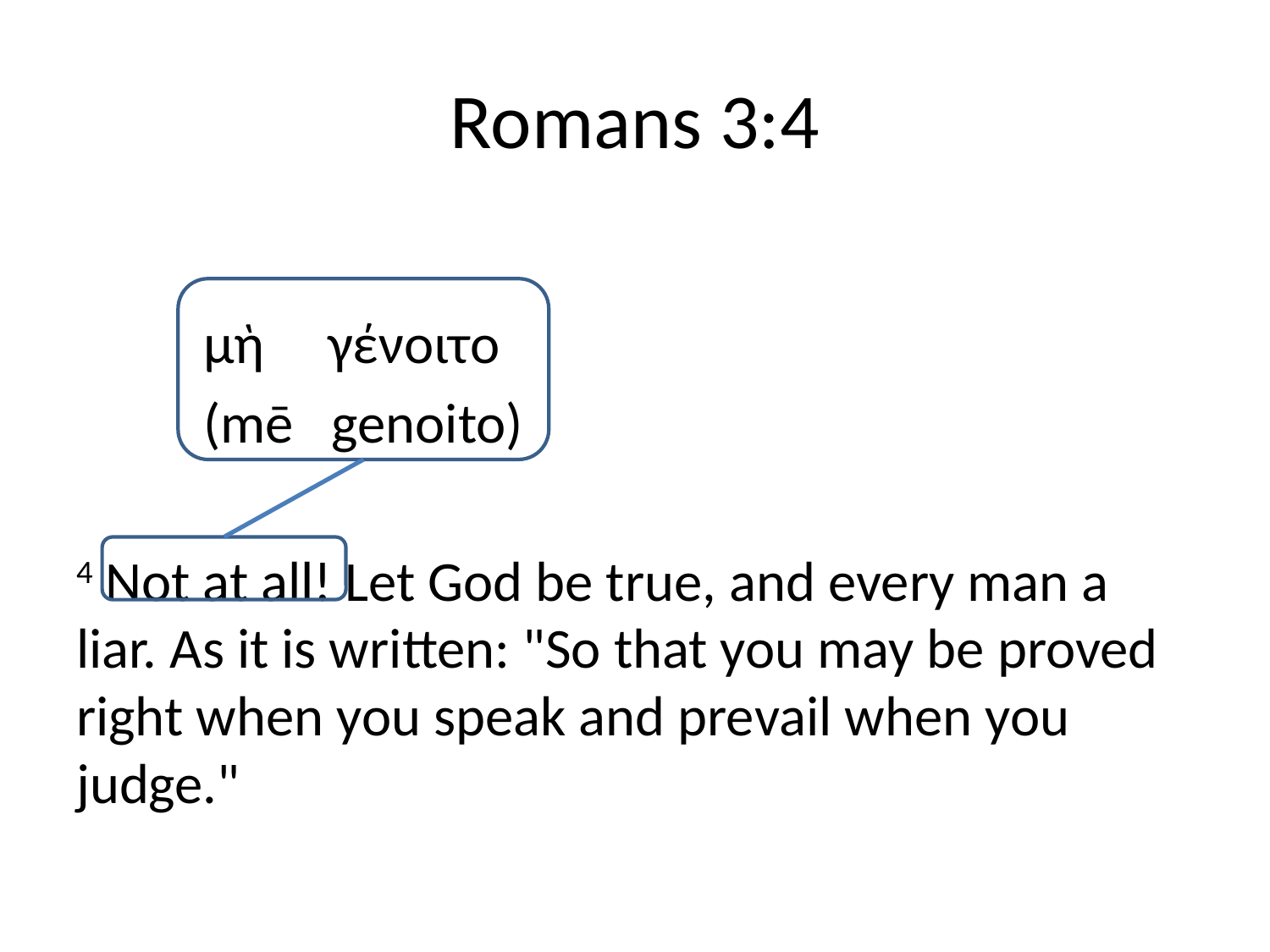

# Romans 3:4

	μὴ     γένοιτο
	(mē   genoito)

4 Not at all! Let God be true, and every man a liar. As it is written: "So that you may be proved right when you speak and prevail when you judge."